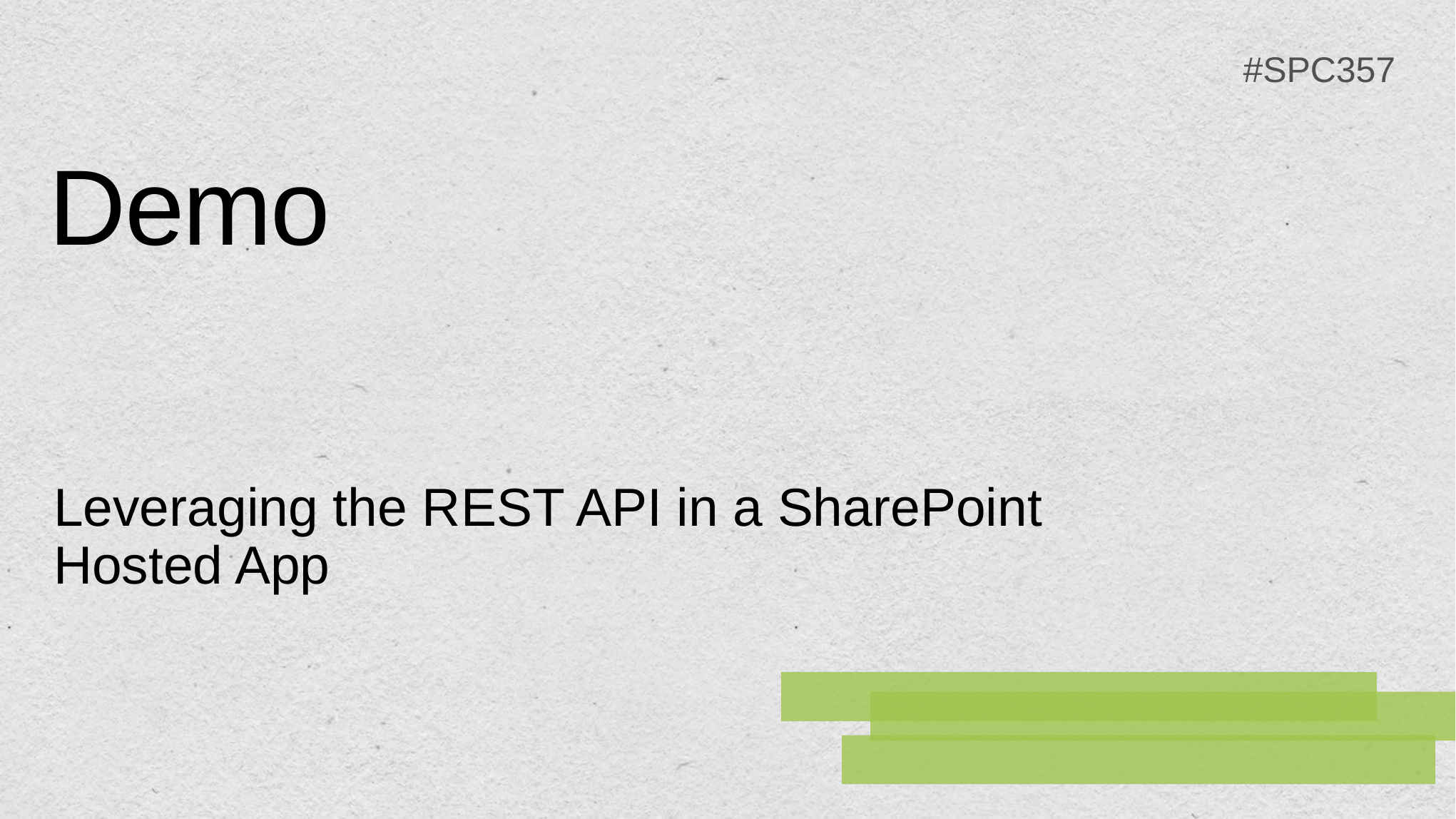

#SPC357
# Demo
Leveraging the REST API in a SharePoint Hosted App